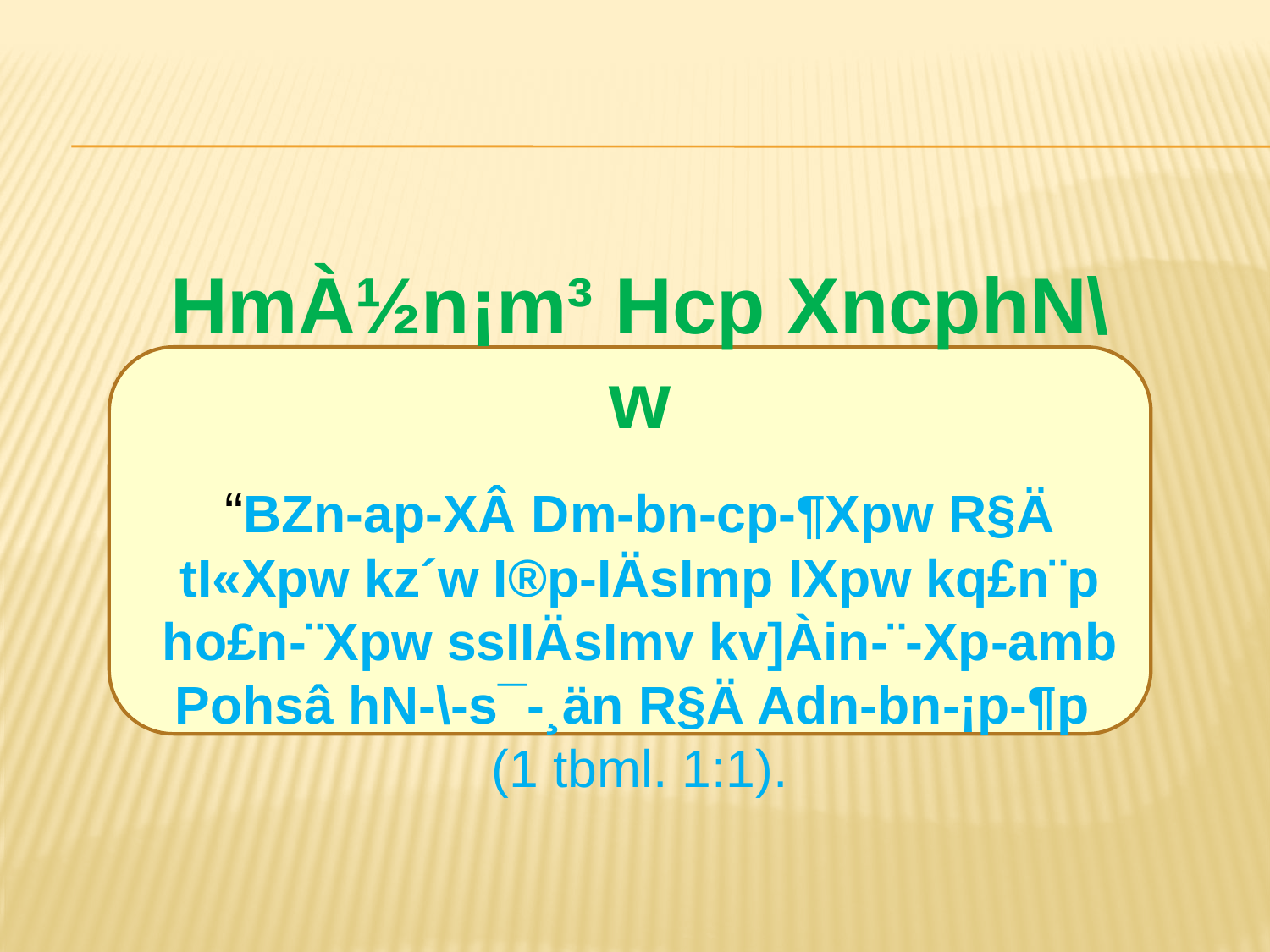

HmÀ½n¡m³ Hcp XncphN\w

“BZn-ap-XÂ D­m-bn-cp-¶Xpw R§Ä tI«Xpw kz´w I®p-IÄsIm­p I­Xpw kq£n¨p ho£n-¨Xpw ssIIÄsIm­v kv]Àin-¨-Xp-amb Pohsâ hN-\-s¯-¸än R§Ä Adn-bn-¡p-¶p
(1 tbml. 1:1).